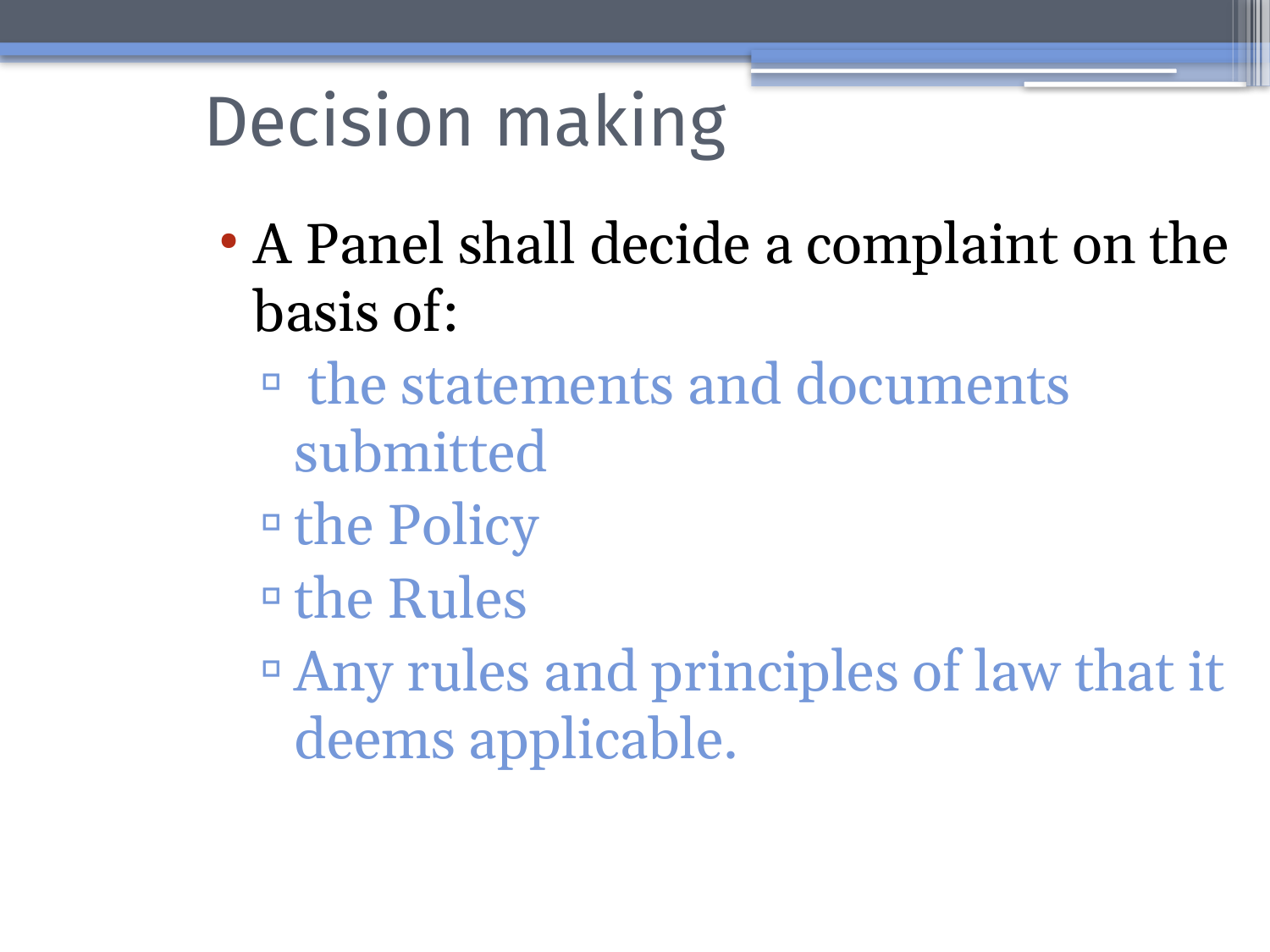

Decision making
A Panel shall decide a complaint on the basis of:
 the statements and documents submitted
the Policy
the Rules
Any rules and principles of law that it deems applicable.